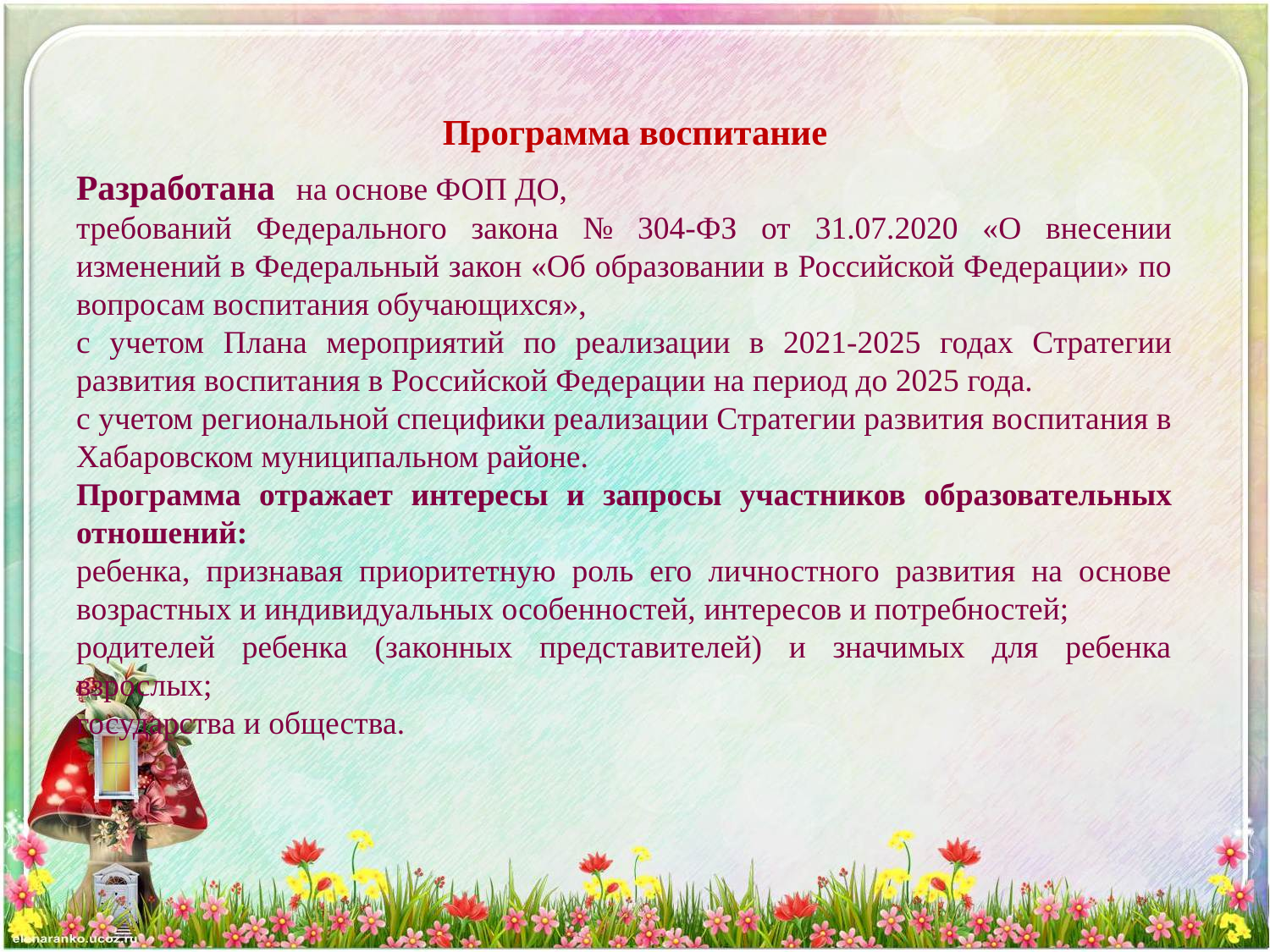

# Программа воспитание
Разработана   на основе ФОП ДО,
требований Федерального закона № 304-ФЗ от 31.07.2020 «О внесении изменений в Федеральный закон «Об образовании в Российской Федерации» по вопросам воспитания обучающихся»,
с учетом Плана мероприятий по реализации в 2021-2025 годах Стратегии развития воспитания в Российской Федерации на период до 2025 года.
с учетом региональной специфики реализации Стратегии развития воспитания в Хабаровском муниципальном районе.
Программа отражает интересы и запросы участников образовательных отношений:
ребенка, признавая приоритетную роль его личностного развития на основе возрастных и индивидуальных особенностей, интересов и потребностей;
родителей ребенка (законных представителей) и значимых для ребенка взрослых;
государства и общества.